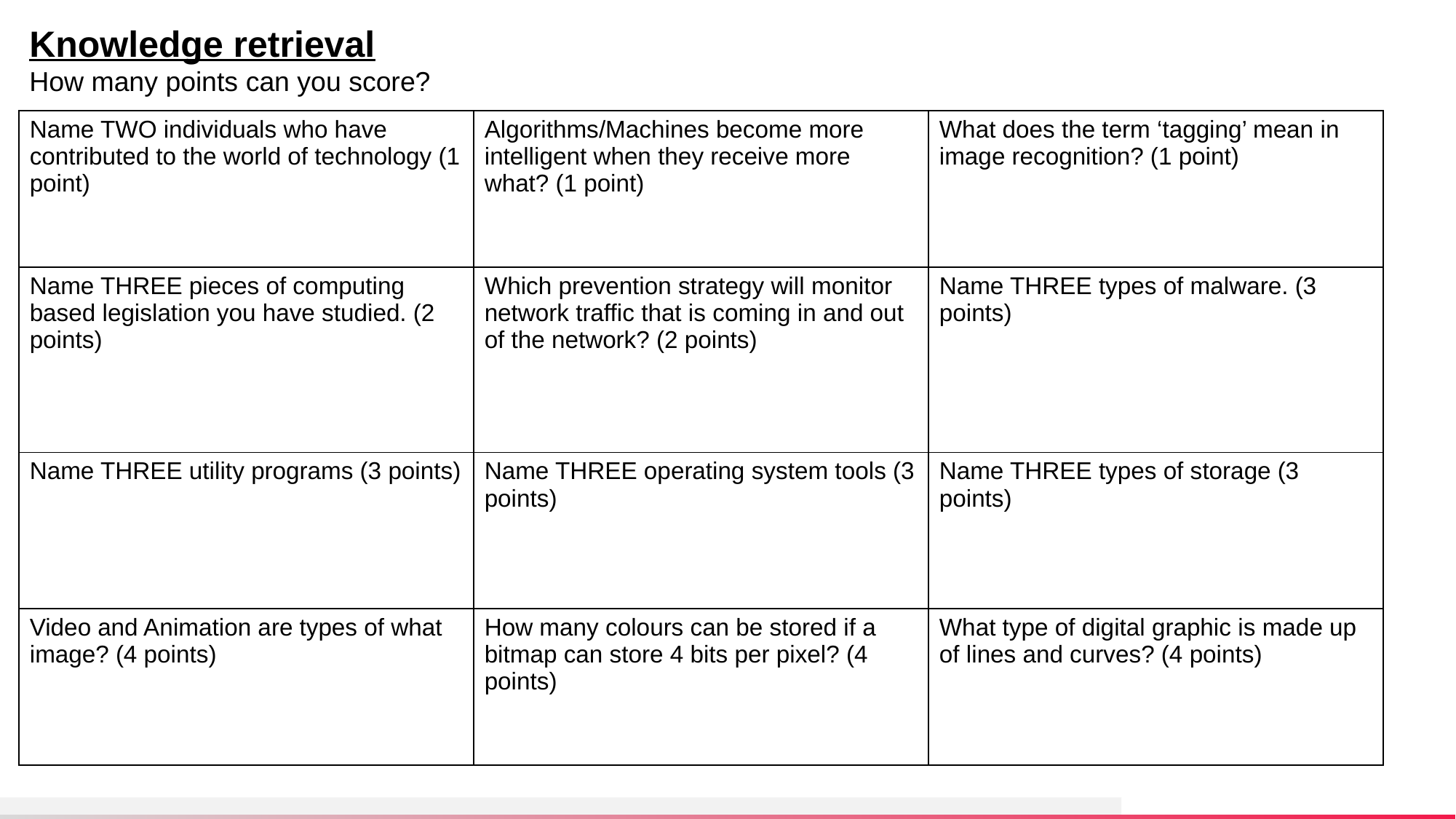

Knowledge retrieval
How many points can you score?
| Name TWO individuals who have contributed to the world of technology (1 point) | Algorithms/Machines become more intelligent when they receive more what? (1 point) | What does the term ‘tagging’ mean in image recognition? (1 point) |
| --- | --- | --- |
| Name THREE pieces of computing based legislation you have studied. (2 points) | Which prevention strategy will monitor network traffic that is coming in and out of the network? (2 points) | Name THREE types of malware. (3 points) |
| Name THREE utility programs (3 points) | Name THREE operating system tools (3 points) | Name THREE types of storage (3 points) |
| Video and Animation are types of what image? (4 points) | How many colours can be stored if a bitmap can store 4 bits per pixel? (4 points) | What type of digital graphic is made up of lines and curves? (4 points) |